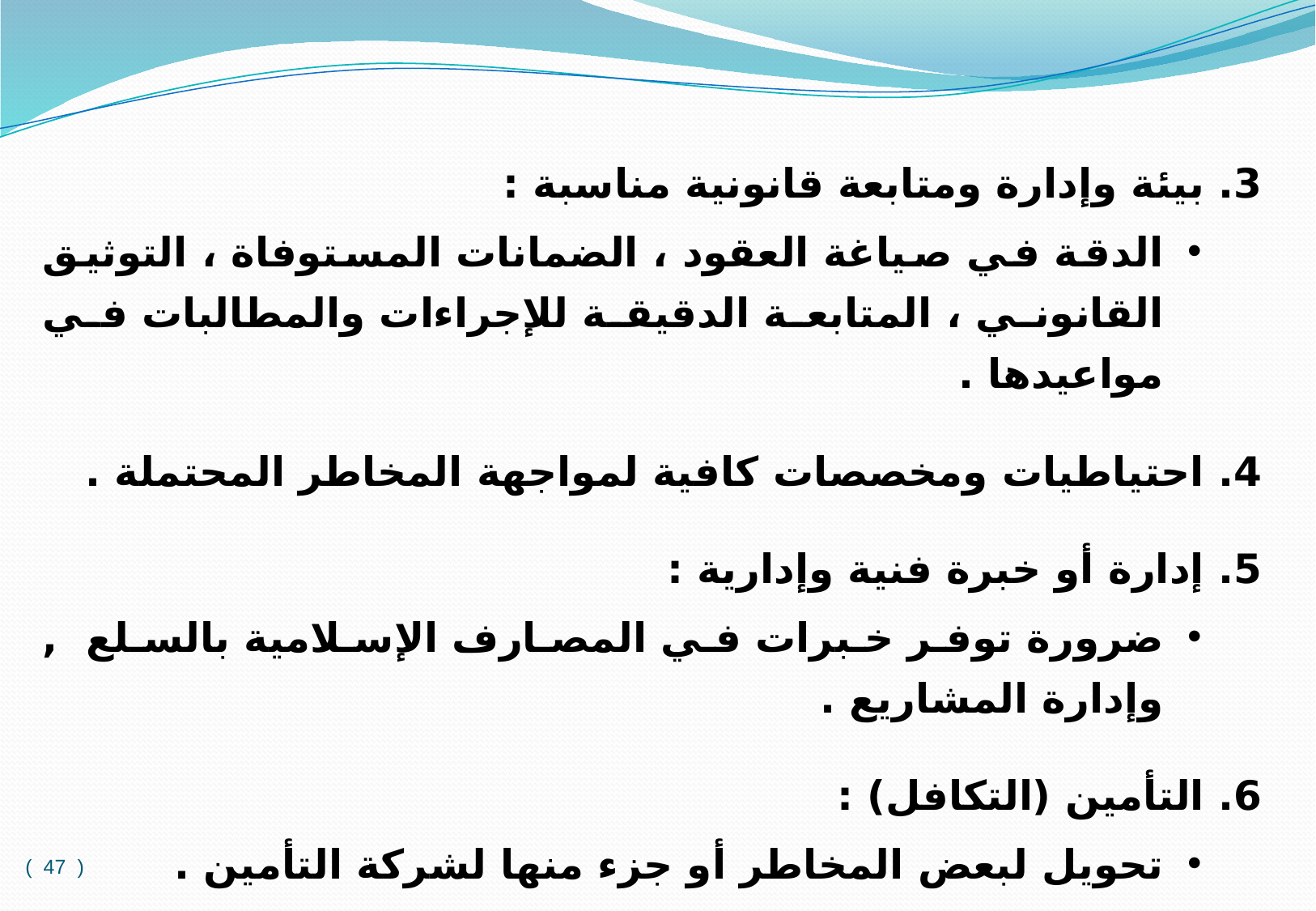

3. بيئة وإدارة ومتابعة قانونية مناسبة :
الدقة في صياغة العقود ، الضمانات المستوفاة ، التوثيق القانوني ، المتابعة الدقيقة للإجراءات والمطالبات في مواعيدها .

4. احتياطيات ومخصصات كافية لمواجهة المخاطر المحتملة .

5. إدارة أو خبرة فنية وإدارية :
ضرورة توفر خبرات في المصارف الإسلامية بالسلع  , وإدارة المشاريع .

6. التأمين (التكافل) :
تحويل لبعض المخاطر أو جزء منها لشركة التأمين .
(  47  )